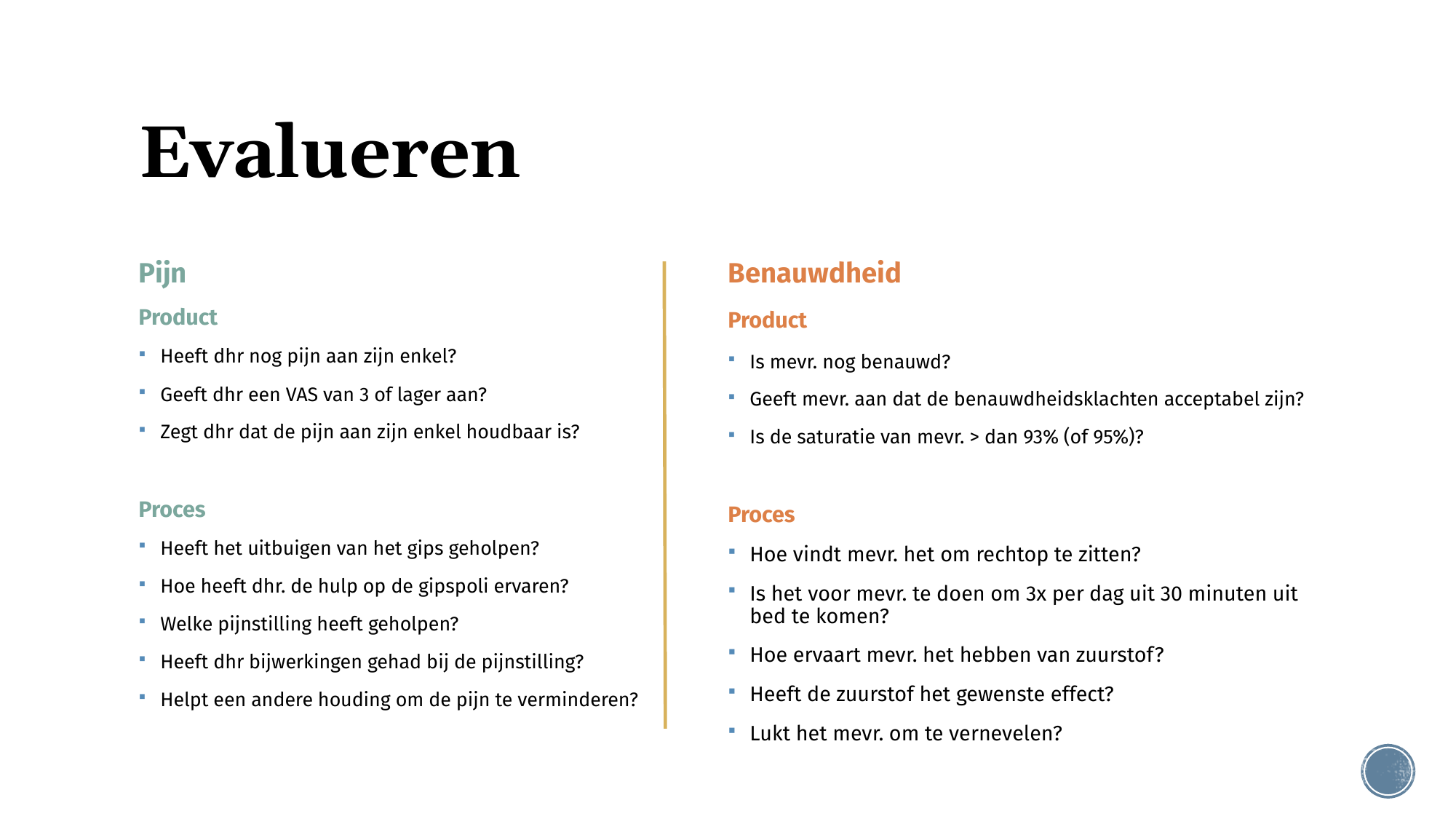

# Evalueren
Pijn
Product
Heeft dhr nog pijn aan zijn enkel?
Geeft dhr een VAS van 3 of lager aan?
Zegt dhr dat de pijn aan zijn enkel houdbaar is?

Proces
Heeft het uitbuigen van het gips geholpen?
Hoe heeft dhr. de hulp op de gipspoli ervaren?
Welke pijnstilling heeft geholpen?
Heeft dhr bijwerkingen gehad bij de pijnstilling?
Helpt een andere houding om de pijn te verminderen?

Benauwdheid
Product
Is mevr. nog benauwd?
Geeft mevr. aan dat de benauwdheidsklachten acceptabel zijn?
Is de saturatie van mevr. > dan 93% (of 95%)?

Proces
Hoe vindt mevr. het om rechtop te zitten?
Is het voor mevr. te doen om 3x per dag uit 30 minuten uit bed te komen?
Hoe ervaart mevr. het hebben van zuurstof?
Heeft de zuurstof het gewenste effect?
Lukt het mevr. om te vernevelen?